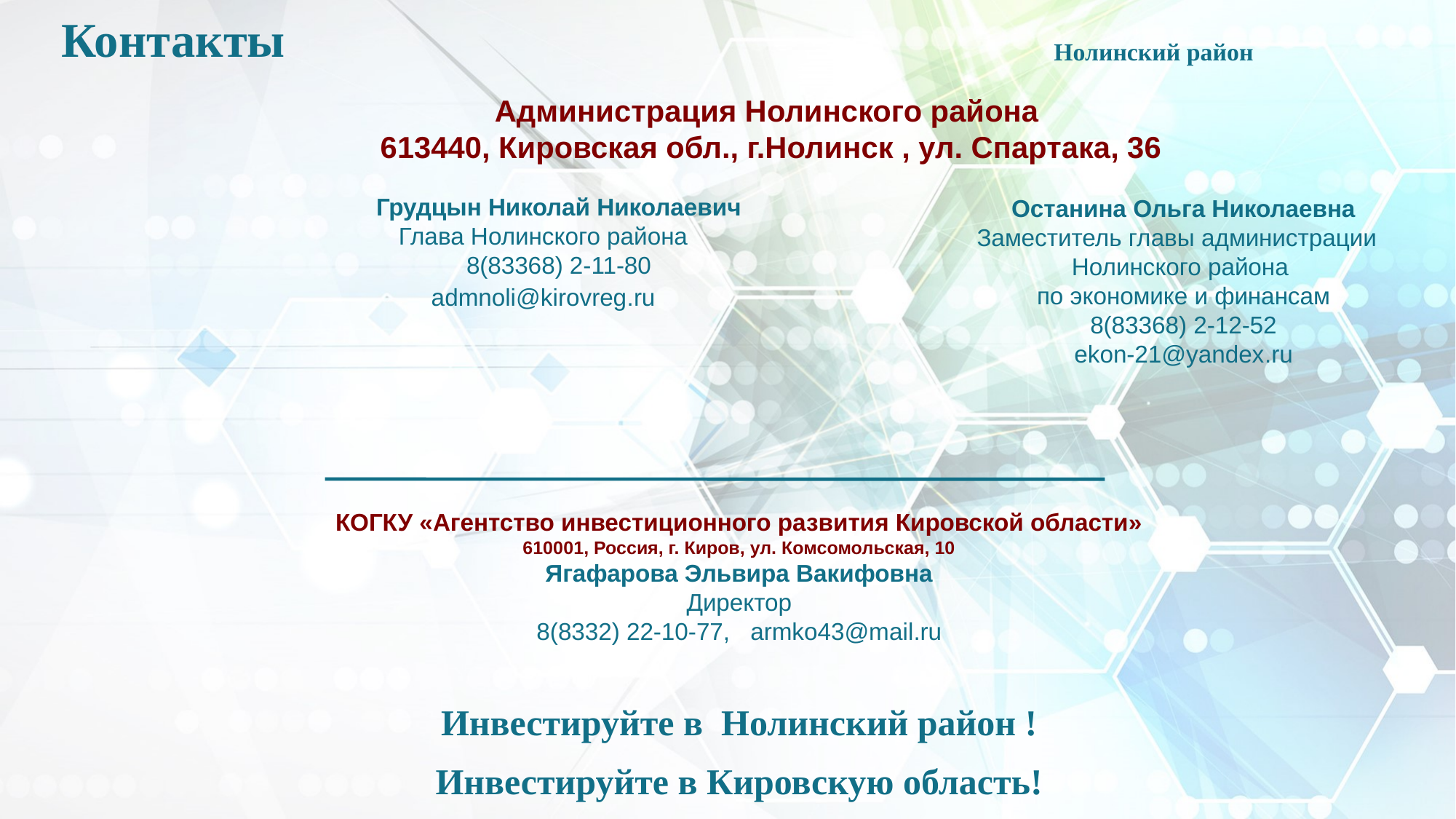

Контакты
Нолинский район
Администрация Нолинского района
613440, Кировская обл., г.Нолинск , ул. Спартака, 36

Грудцын Николай Николаевич
Глава Нолинского района
8(83368) 2-11-80
admnoli@kirovreg.ru

Останина Ольга Николаевна
Заместитель главы администрации
Нолинского района
по экономике и финансам
8(83368) 2-12-52
ekon-21@yandex.ru
КОГКУ «Агентство инвестиционного развития Кировской области»
610001, Россия, г. Киров, ул. Комсомольская, 10
Ягафарова Эльвира Вакифовна
Директор
8(8332) 22-10-77,   armko43@mail.ru
Инвестируйте в  Нолинский район !
Инвестируйте в Кировскую область!